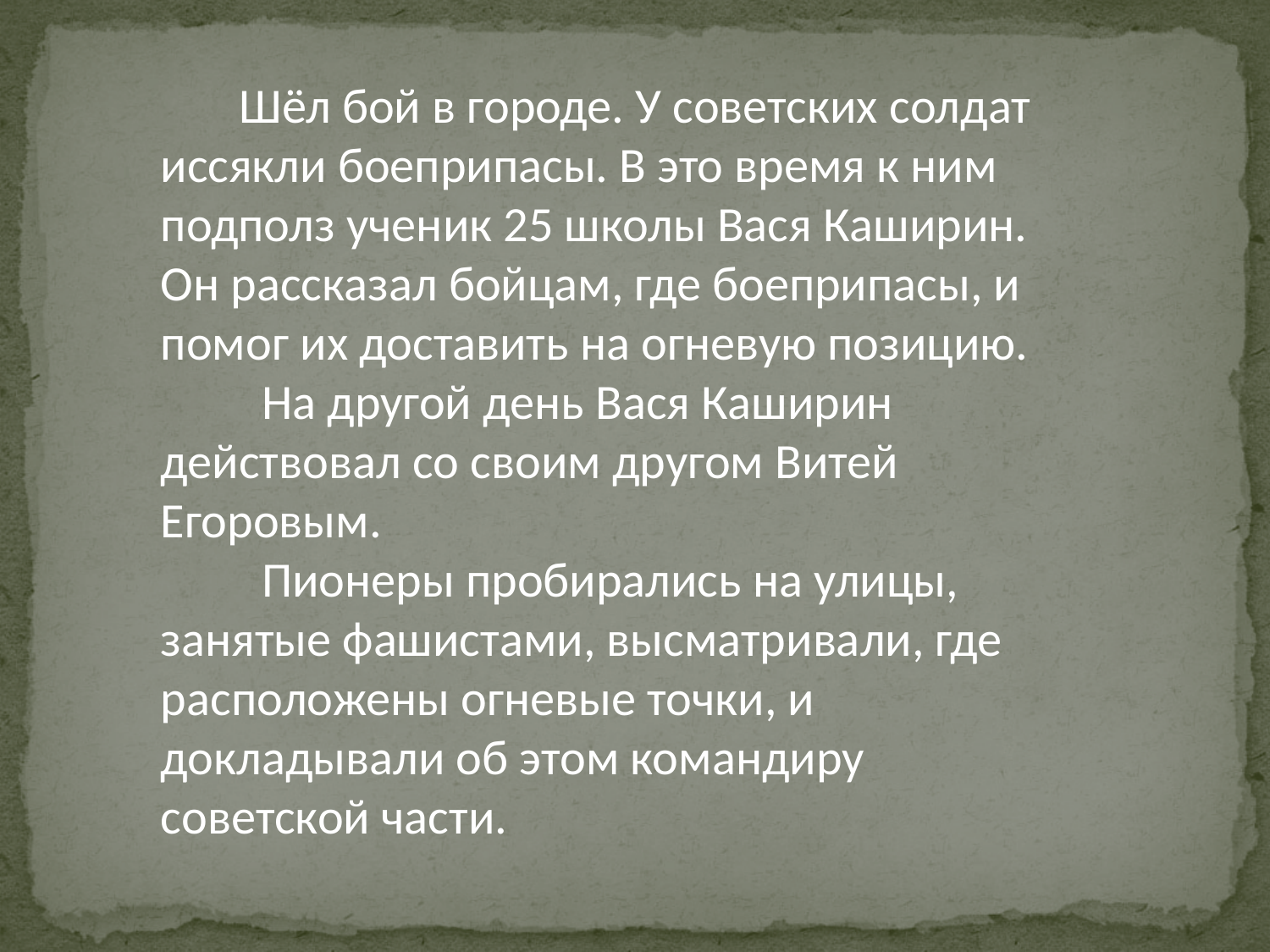

Шёл бой в городе. У советских солдат иссякли боеприпасы. В это время к ним подполз ученик 25 школы Вася Каширин. Он рассказал бойцам, где боеприпасы, и помог их доставить на огневую позицию.
         На другой день Вася Каширин действовал со своим другом Витей Егоровым.
         Пионеры пробирались на улицы, занятые фашистами, высматривали, где расположены огневые точки, и докладывали об этом командиру советской части.